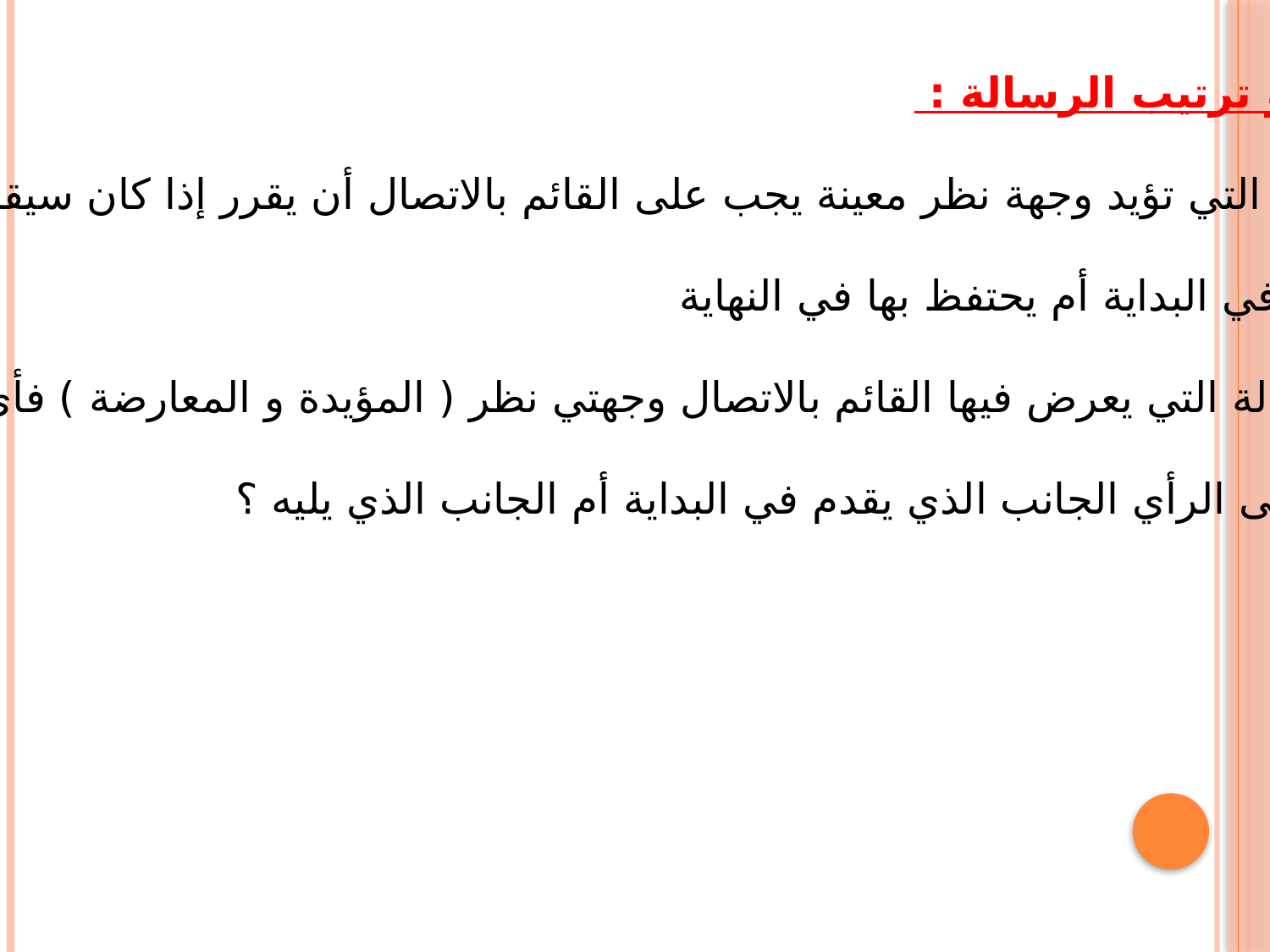

تنظيم او ترتيب الرسالة :

ا/ الرسالة التي تؤيد وجهة نظر معينة يجب على القائم بالاتصال أن يقرر إذا كان سيقدم حججه

الأساسية في البداية أم يحتفظ بها في النهاية

ب/  الرسالة التي يعرض فيها القائم بالاتصال وجهتي نظر ( المؤيدة و المعارضة ) فأي الجوانب الذي

 سيؤثر على الرأي الجانب الذي يقدم في البداية أم الجانب الذي يليه ؟